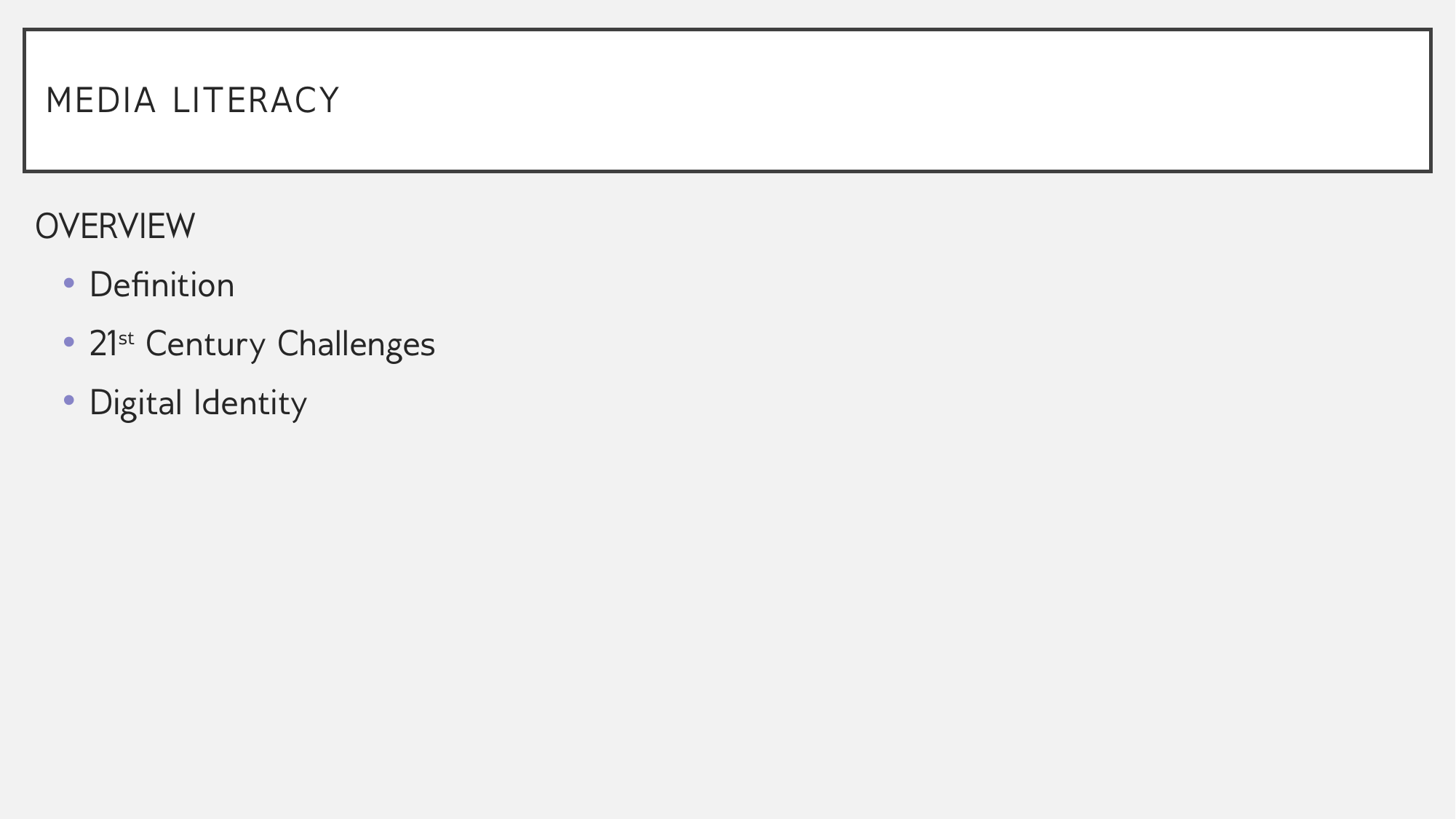

# Media Literacy
OVERVIEW
Definition
21st Century Challenges
Digital Identity